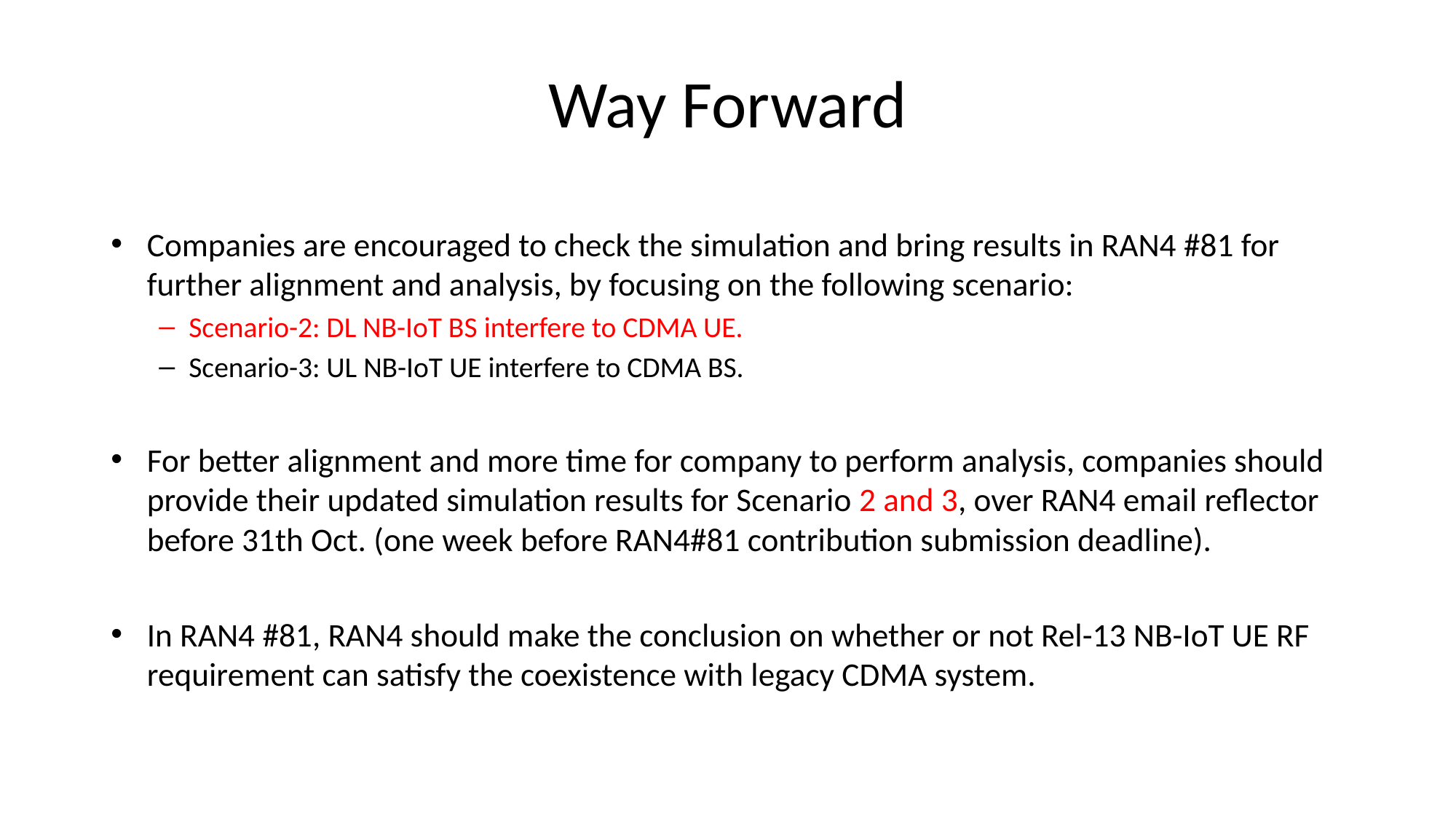

# Way Forward
Companies are encouraged to check the simulation and bring results in RAN4 #81 for further alignment and analysis, by focusing on the following scenario:
Scenario-2: DL NB-IoT BS interfere to CDMA UE.
Scenario-3: UL NB-IoT UE interfere to CDMA BS.

For better alignment and more time for company to perform analysis, companies should provide their updated simulation results for Scenario 2 and 3, over RAN4 email reflector before 31th Oct. (one week before RAN4#81 contribution submission deadline).

In RAN4 #81, RAN4 should make the conclusion on whether or not Rel-13 NB-IoT UE RF requirement can satisfy the coexistence with legacy CDMA system.